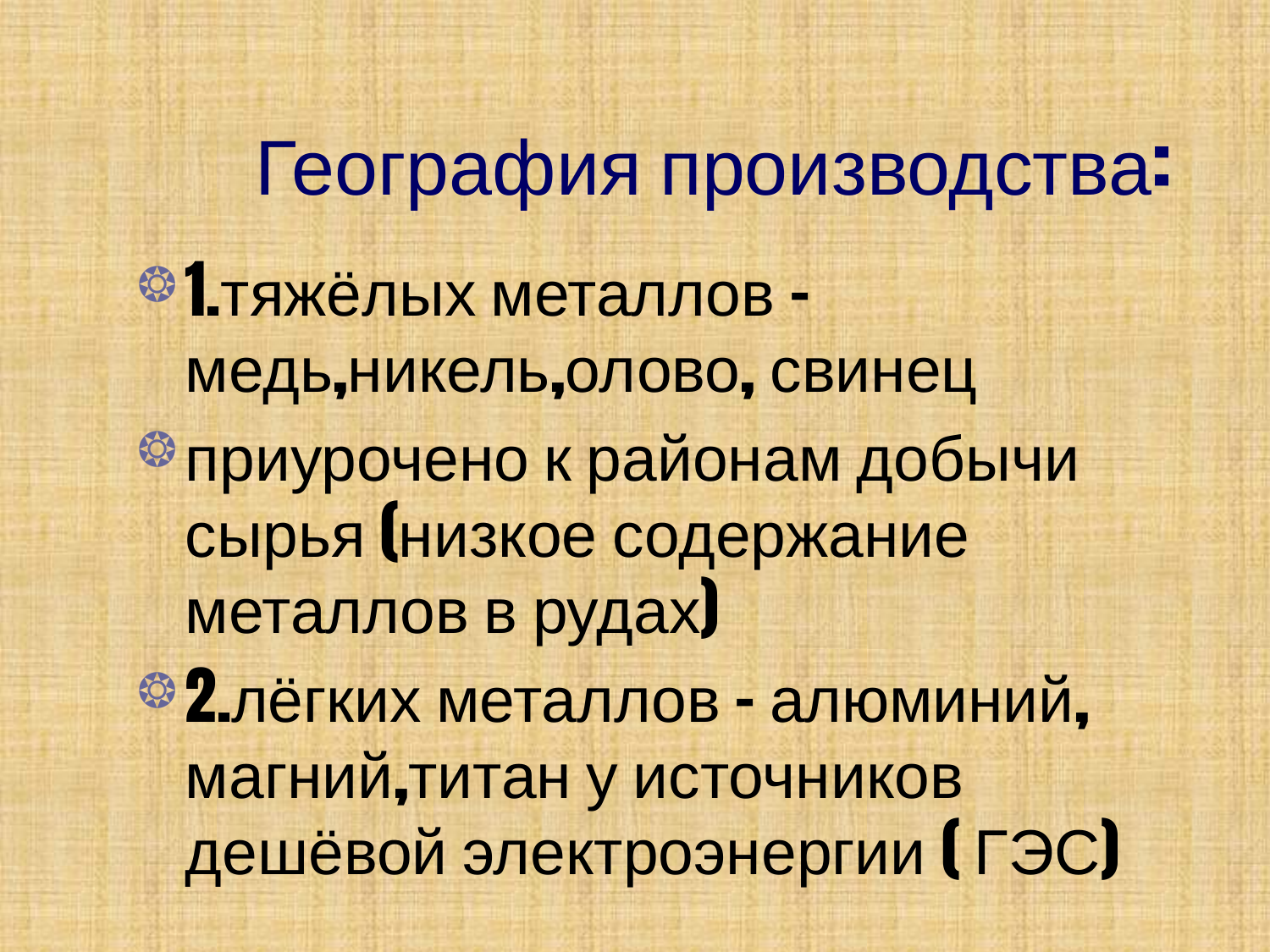

# География производства:
1.тяжёлых металлов – медь,никель,олово, свинец
приурочено к районам добычи сырья (низкое содержание металлов в рудах)
2.лёгких металлов – алюминий, магний,титан у источников дешёвой электроэнергии ( ГЭС)